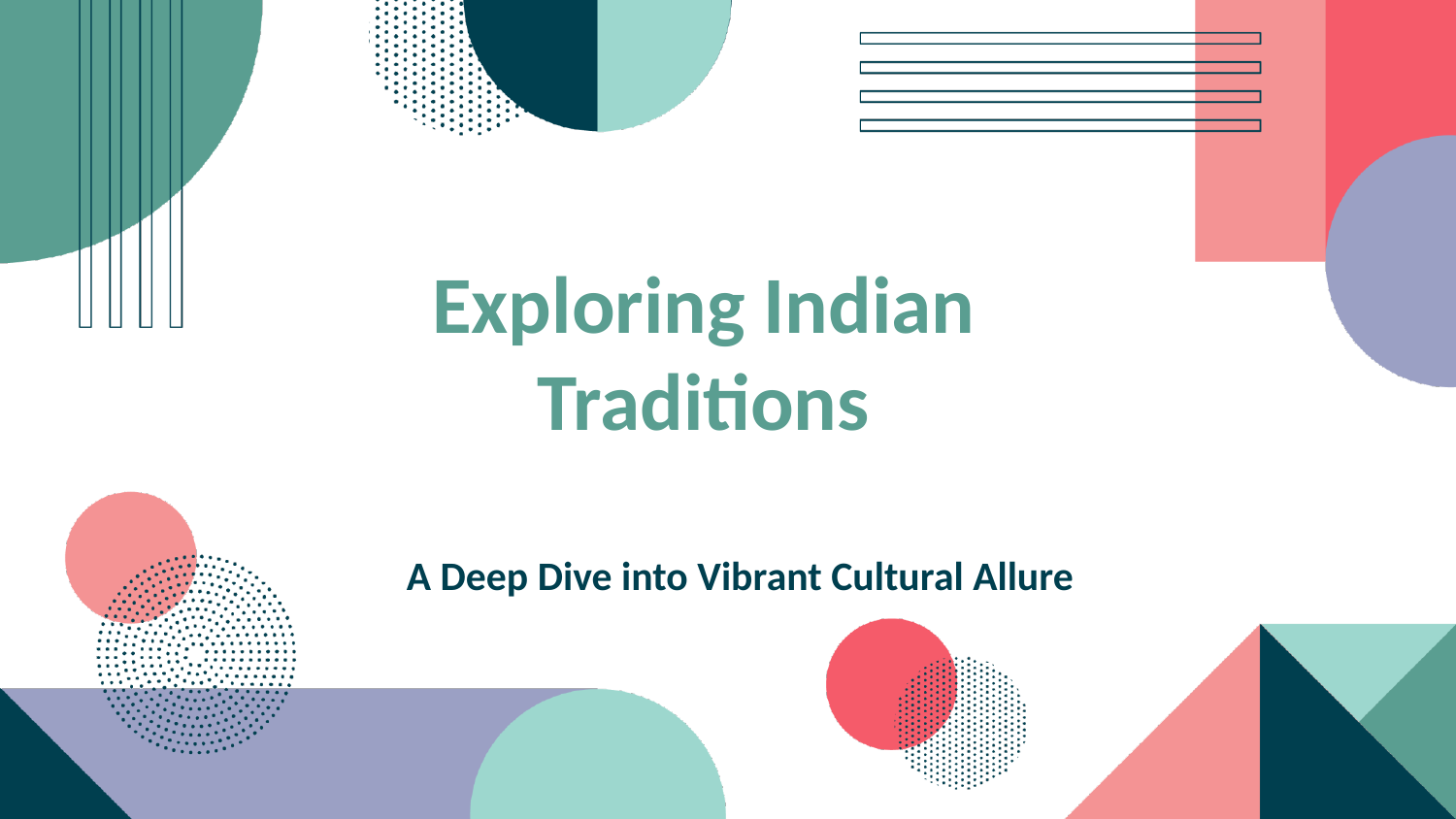

Exploring Indian Traditions
A Deep Dive into Vibrant Cultural Allure